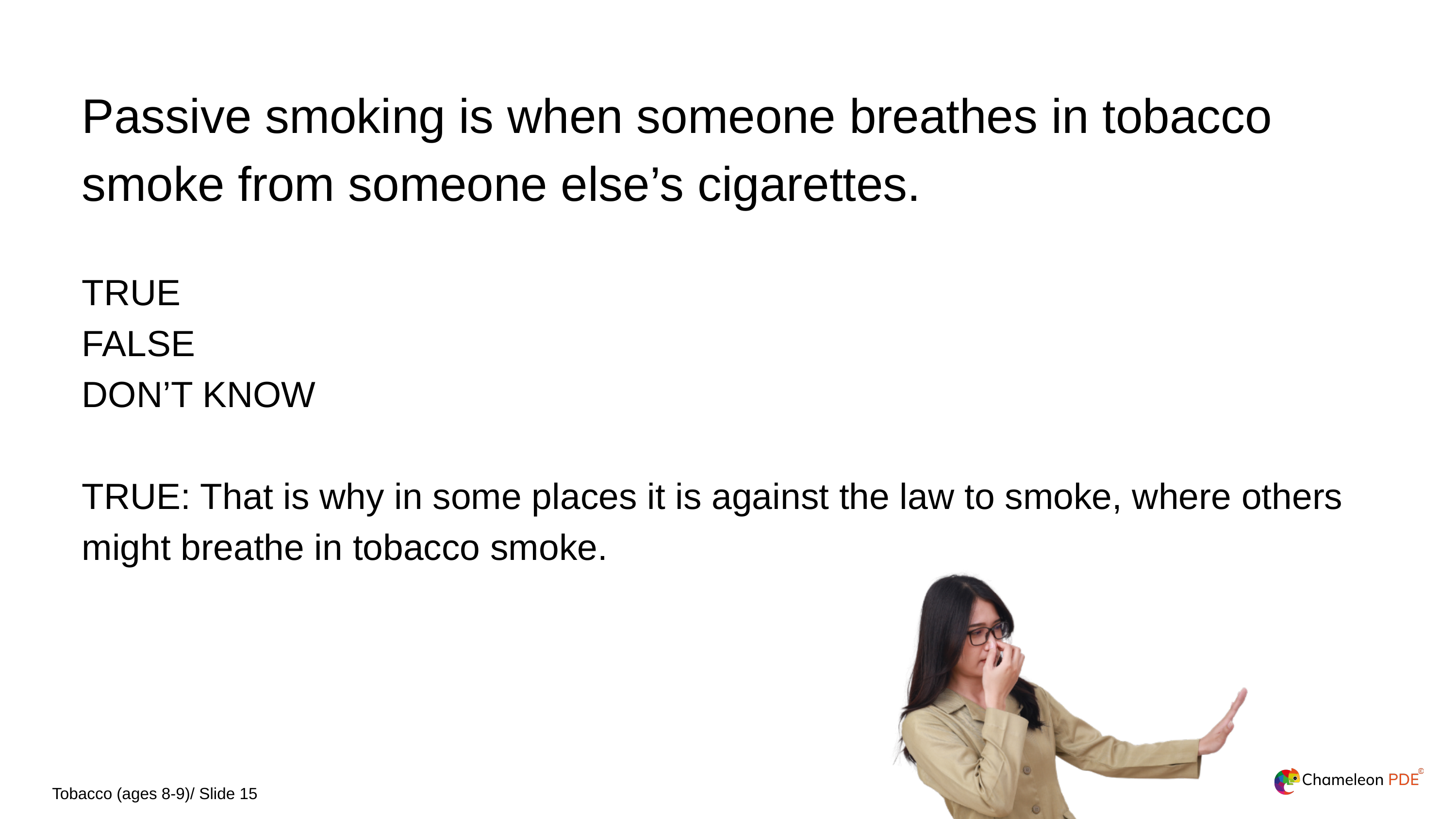

Passive smoking is when someone breathes in tobacco smoke from someone else’s cigarettes.

TRUE
FALSE
DON’T KNOW

TRUE: That is why in some places it is against the law to smoke, where others might breathe in tobacco smoke.

Tobacco (ages 8-9)/ Slide 15